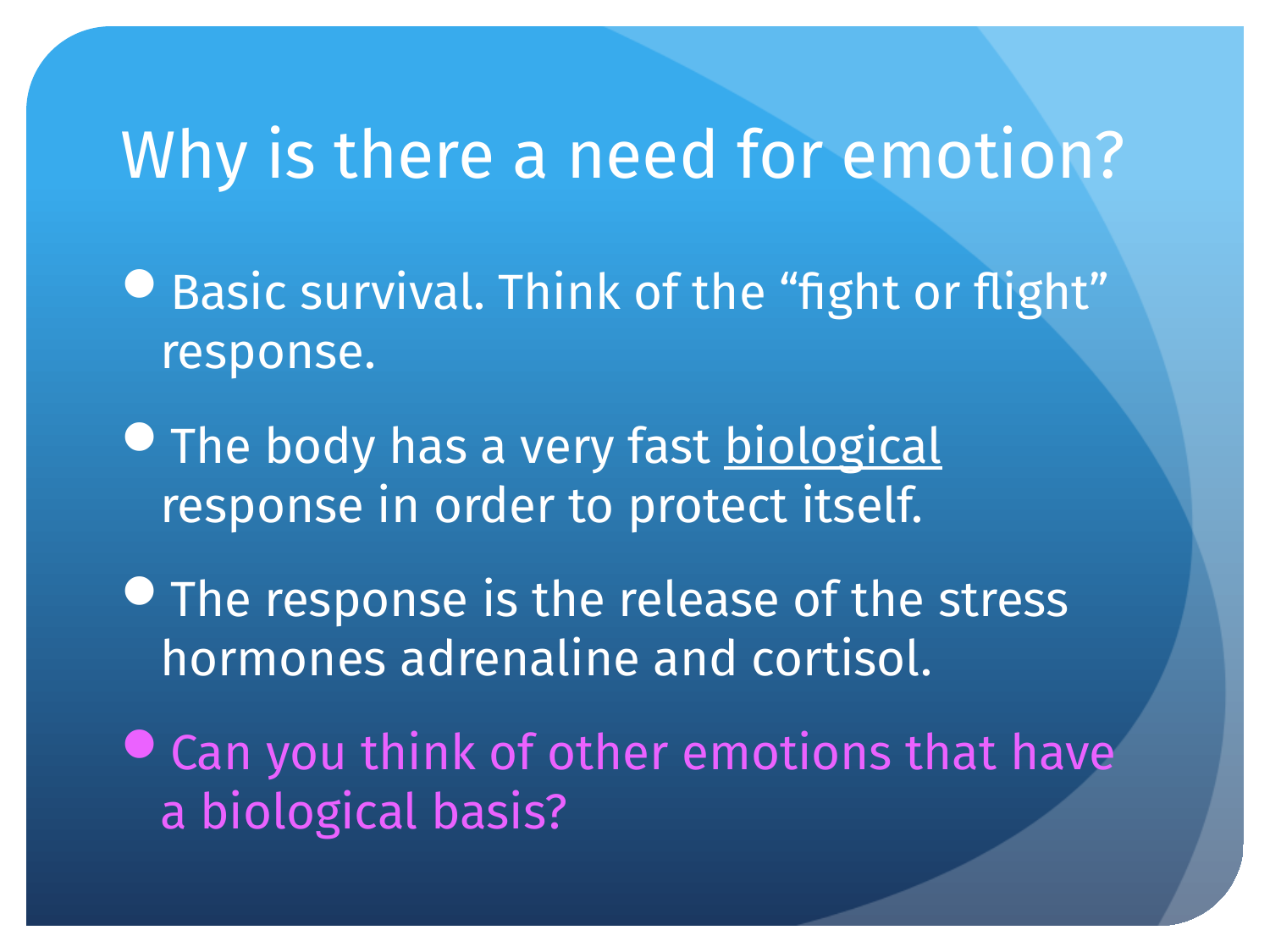

# Why is there a need for emotion?
Basic survival. Think of the “fight or flight” response.
The body has a very fast biological response in order to protect itself.
The response is the release of the stress hormones adrenaline and cortisol.
Can you think of other emotions that have a biological basis?